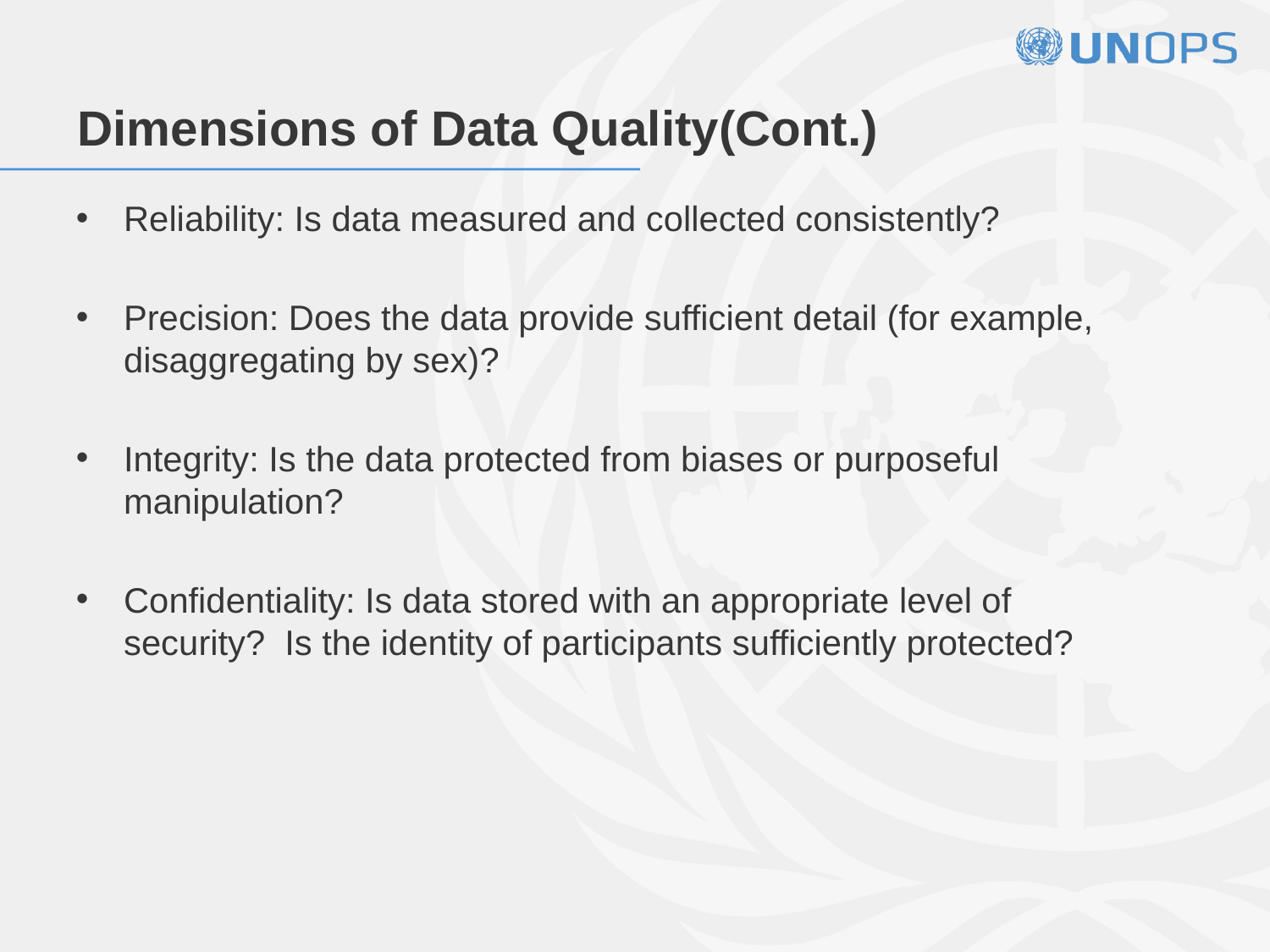

# Dimensions of Data Quality(Cont.)
Reliability: Is data measured and collected consistently?

Precision: Does the data provide sufficient detail (for example, disaggregating by sex)?

Integrity: Is the data protected from biases or purposeful manipulation?

Confidentiality: Is data stored with an appropriate level of security?  Is the identity of participants sufficiently protected?